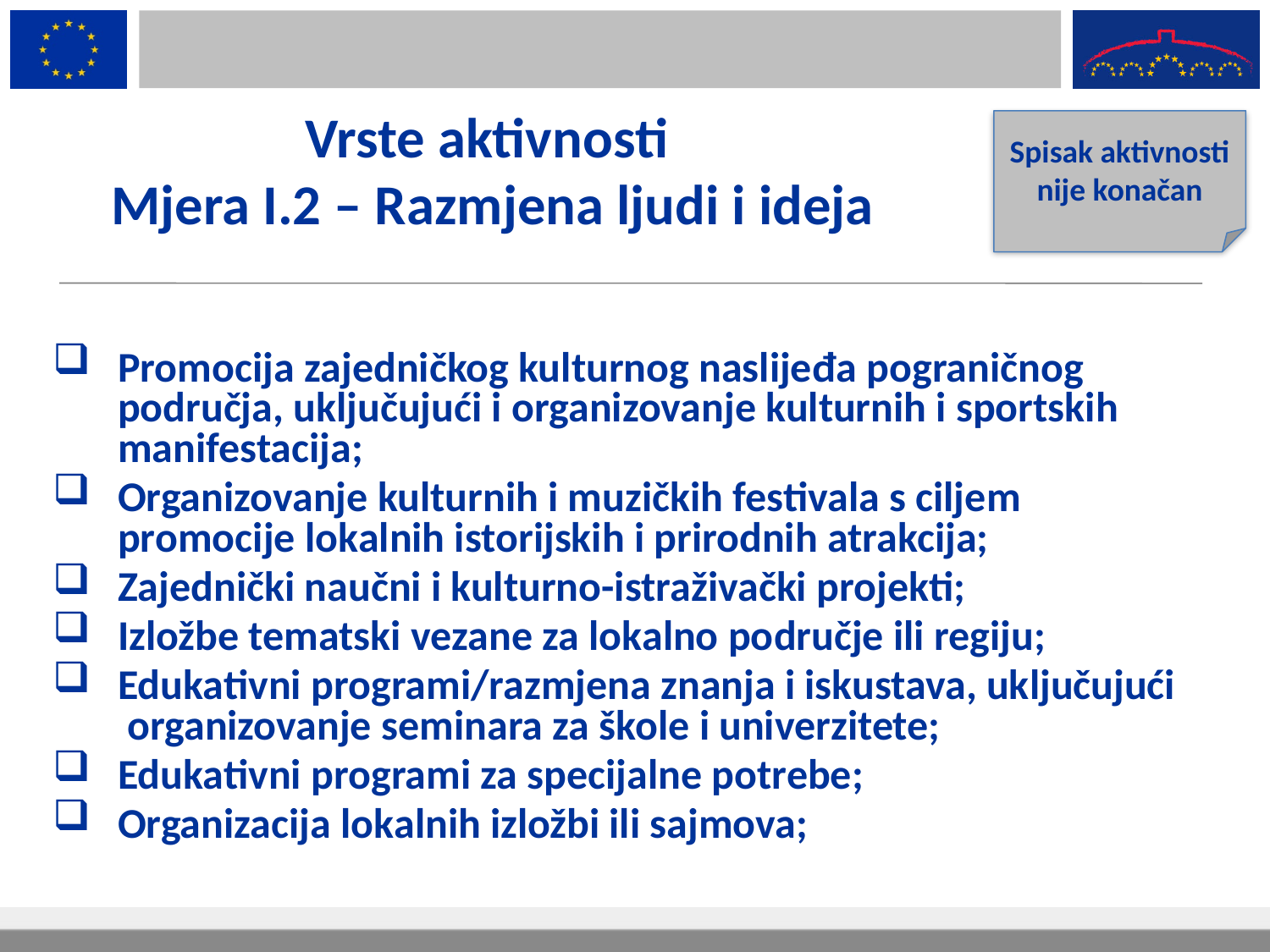

# Vrste aktivnosti Mjera I.2 – Razmjena ljudi i ideja
Spisak aktivnosti nije konačan

Promocija zajedničkog kulturnog naslijeđa pograničnog područja, uključujući i organizovanje kulturnih i sportskih manifestacija;
Organizovanje kulturnih i muzičkih festivala s ciljem promocije lokalnih istorijskih i prirodnih atrakcija;
Zajednički naučni i kulturno-istraživački projekti;
Izložbe tematski vezane za lokalno područje ili regiju;
Edukativni programi/razmjena znanja i iskustava, uključujući  organizovanje seminara za škole i univerzitete;
Edukativni programi za specijalne potrebe;
Organizacija lokalnih izložbi ili sajmova;